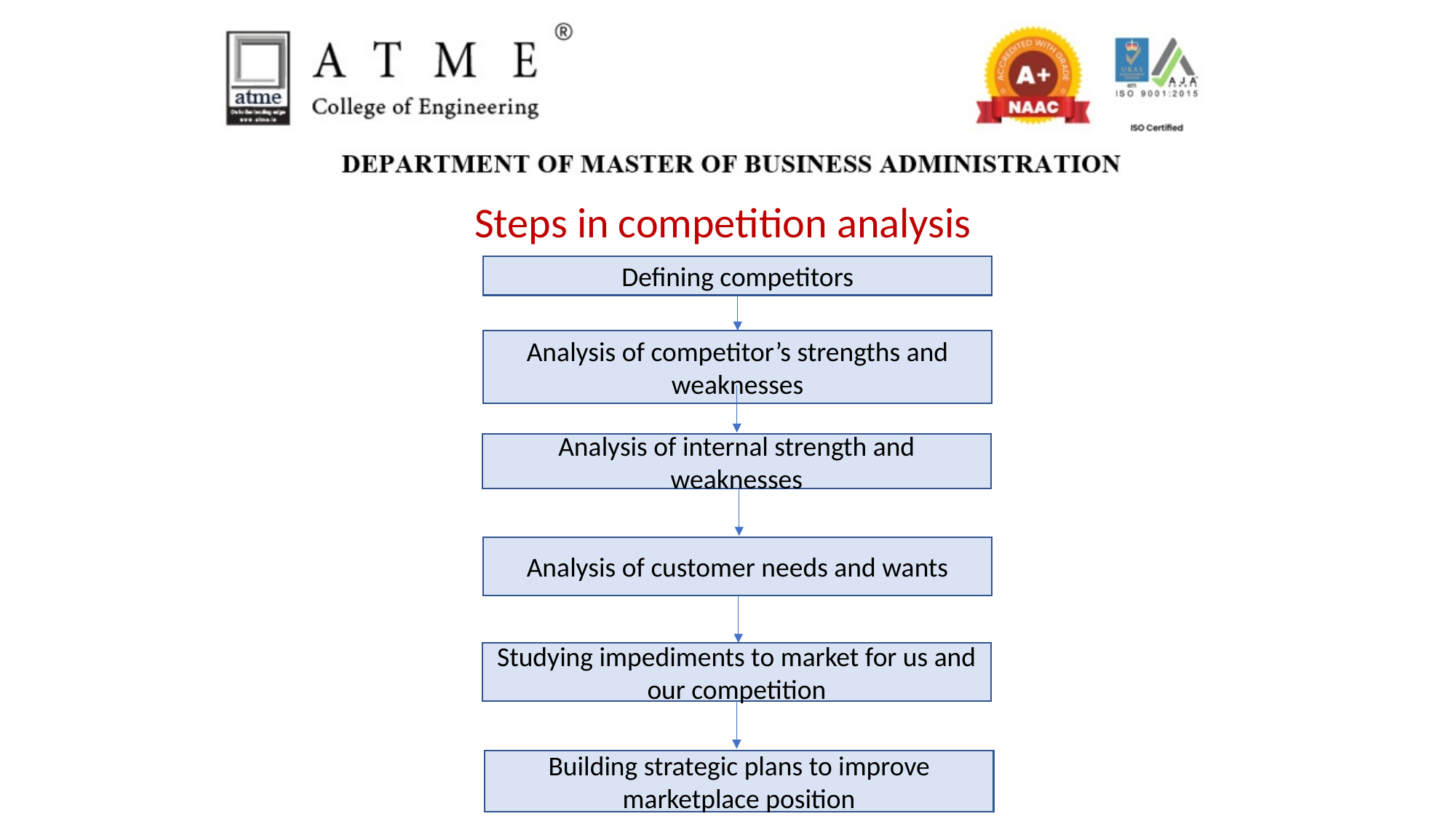

Steps in competition analysis

Defining competitors
Analysis of competitor’s strengths and weaknesses
Analysis of internal strength and weaknesses
Analysis of customer needs and wants
Studying impediments to market for us and our competition
Building strategic plans to improve marketplace position